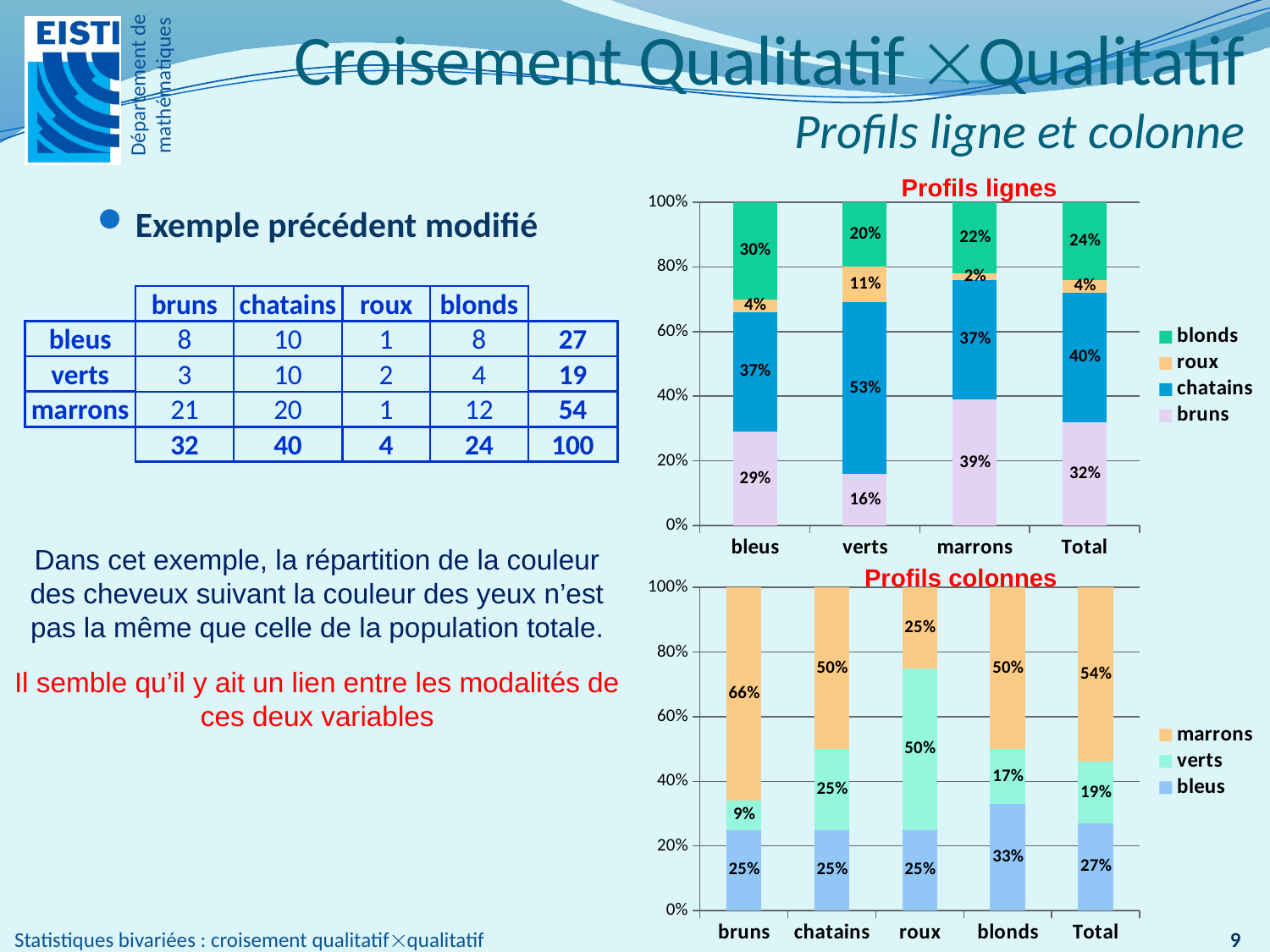

# Croisement Qualitatif ×Qualitatif Profils ligne et colonne
Profils lignes

### Chart

| Category | bruns | chatains | roux | blonds |
|---|---|---|---|---|
| bleus | 0.2900000000000003 | 0.37000000000000033 | 0.04000000000000002 | 0.3000000000000003 |
| verts | 0.16 | 0.53 | 0.11 | 0.2 |
| marrons | 0.3900000000000004 | 0.37000000000000033 | 0.02000000000000001 | 0.22 |
| Total | 0.3200000000000004 | 0.4 | 0.04000000000000002 | 0.24000000000000016 |
Exemple précédent modifié
|  | bruns | chatains | roux | blonds |  |
| --- | --- | --- | --- | --- | --- |
| bleus | 8 | 10 | 1 | 8 | 27 |
| verts | 3 | 10 | 2 | 4 | 19 |
| marrons | 21 | 20 | 1 | 12 | 54 |
|  | 32 | 40 | 4 | 24 | 100 |
Dans cet exemple, la répartition de la couleur des cheveux suivant la couleur des yeux n’est pas la même que celle de la population totale.
Il semble qu’il y ait un lien entre les modalités de ces deux variables
Profils colonnes

### Chart

| Category | bleus | verts | marrons |
|---|---|---|---|
| bruns | 0.25 | 0.09000000000000002 | 0.6600000000000009 |
| chatains | 0.25 | 0.25 | 0.5 |
| roux | 0.25 | 0.5 | 0.25 |
| blonds | 0.33000000000000046 | 0.17 | 0.5 |
| Total | 0.27 | 0.19 | 0.54 |
9